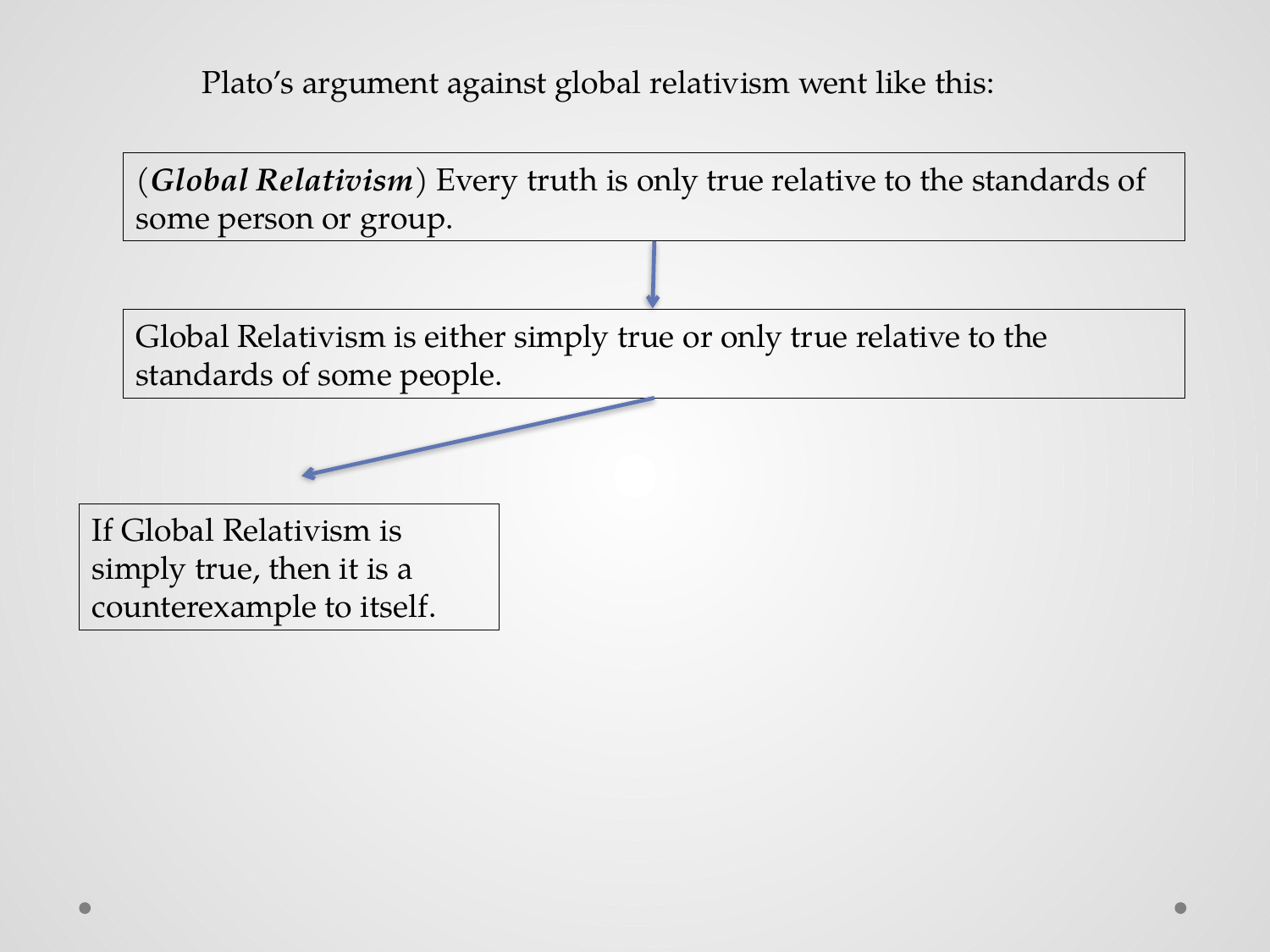

Plato’s argument against global relativism went like this:
(Global Relativism) Every truth is only true relative to the standards of some person or group.
Global Relativism is either simply true or only true relative to the standards of some people.
If Global Relativism is simply true, then it is a counterexample to itself.